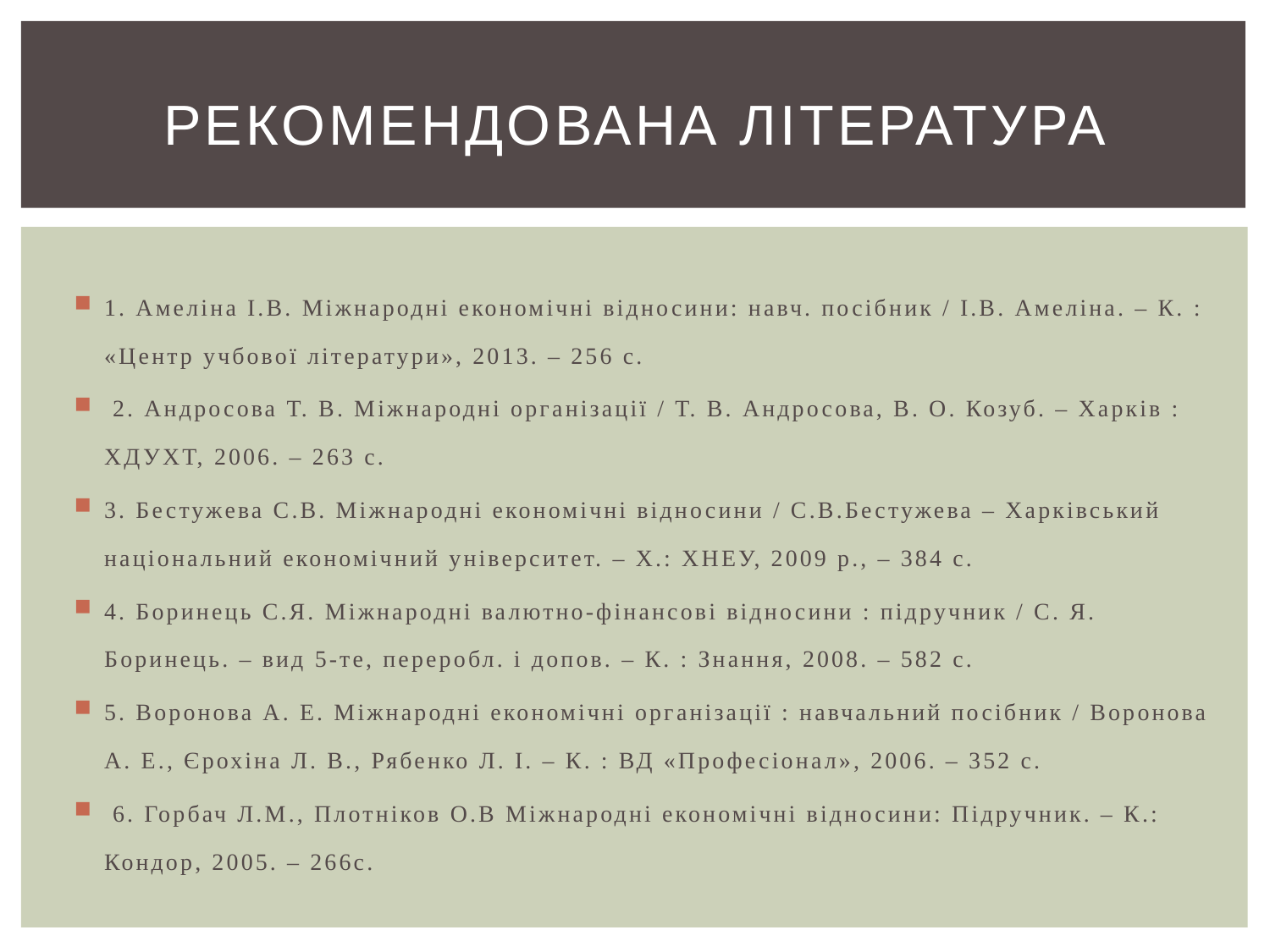

# РЕКОМЕНДОВАНА ЛІТЕРАТУРА
1. Амеліна І.В. Міжнародні економічні відносини: навч. посібник / І.В. Амеліна. – К. : «Центр учбової літератури», 2013. – 256 с.
 2. Андросова Т. В. Міжнародні організації / Т. В. Андросова, В. О. Козуб. – Харків : ХДУХТ, 2006. – 263 с.
3. Бестужева С.В. Міжнародні економічні відносини / С.В.Бестужева – Харківський національний економічний університет. – Х.: ХНЕУ, 2009 р., – 384 с.
4. Боринець С.Я. Міжнародні валютно-фінансові відносини : підручник / С. Я. Боринець. – вид 5-те, переробл. і допов. – К. : Знання, 2008. – 582 с.
5. Воронова А. Е. Міжнародні економічні організації : навчальний посібник / Воронова А. Е., Єрохіна Л. В., Рябенко Л. І. – К. : ВД «Професіонал», 2006. – 352 с.
 6. Горбач Л.М., Плотніков О.В Міжнародні економічні відносини: Підручник. – К.: Кондор, 2005. – 266с.